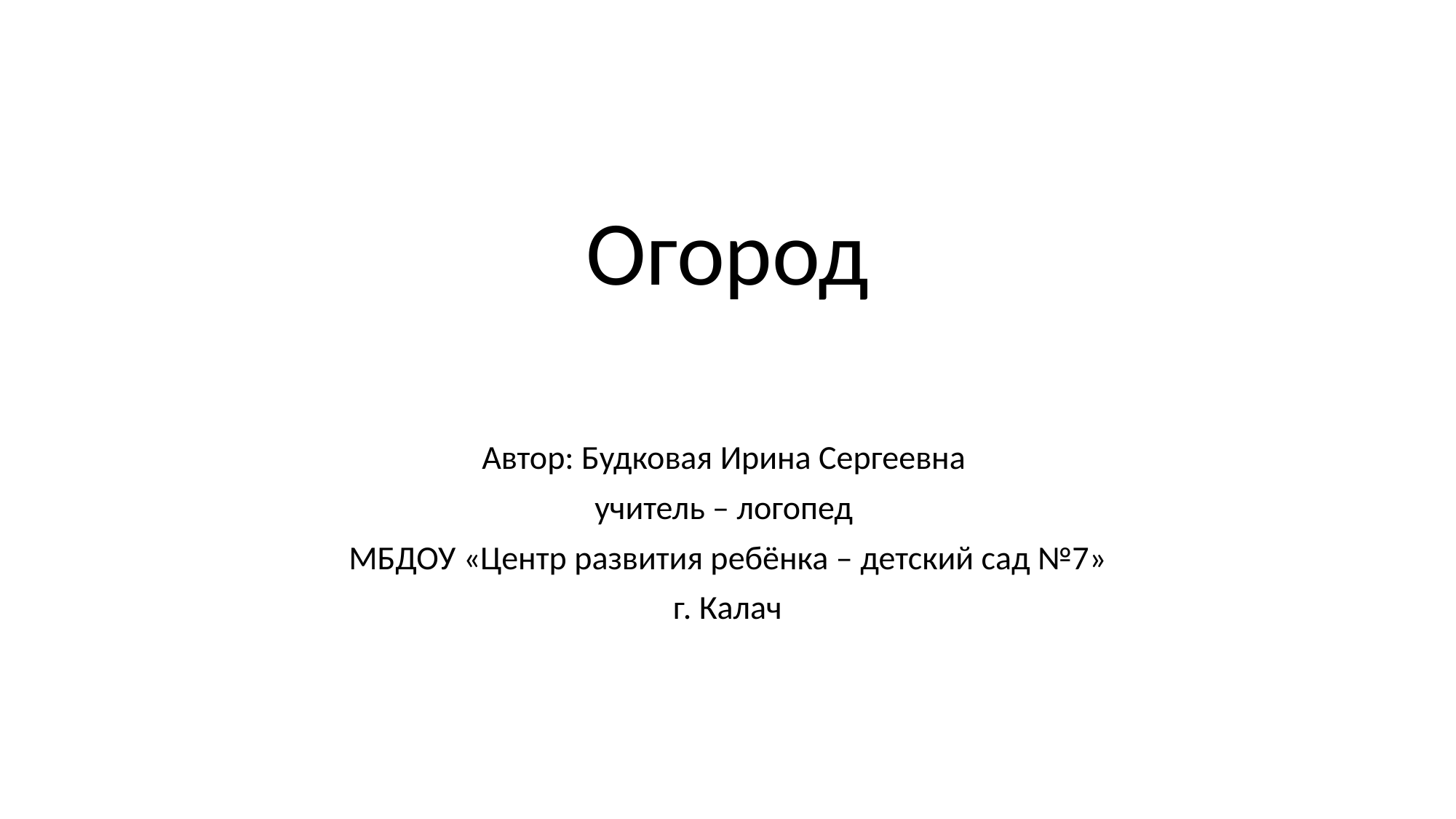

# Огород
Автор: Будковая Ирина Сергеевна
учитель – логопед
МБДОУ «Центр развития ребёнка – детский сад №7»
г. Калач